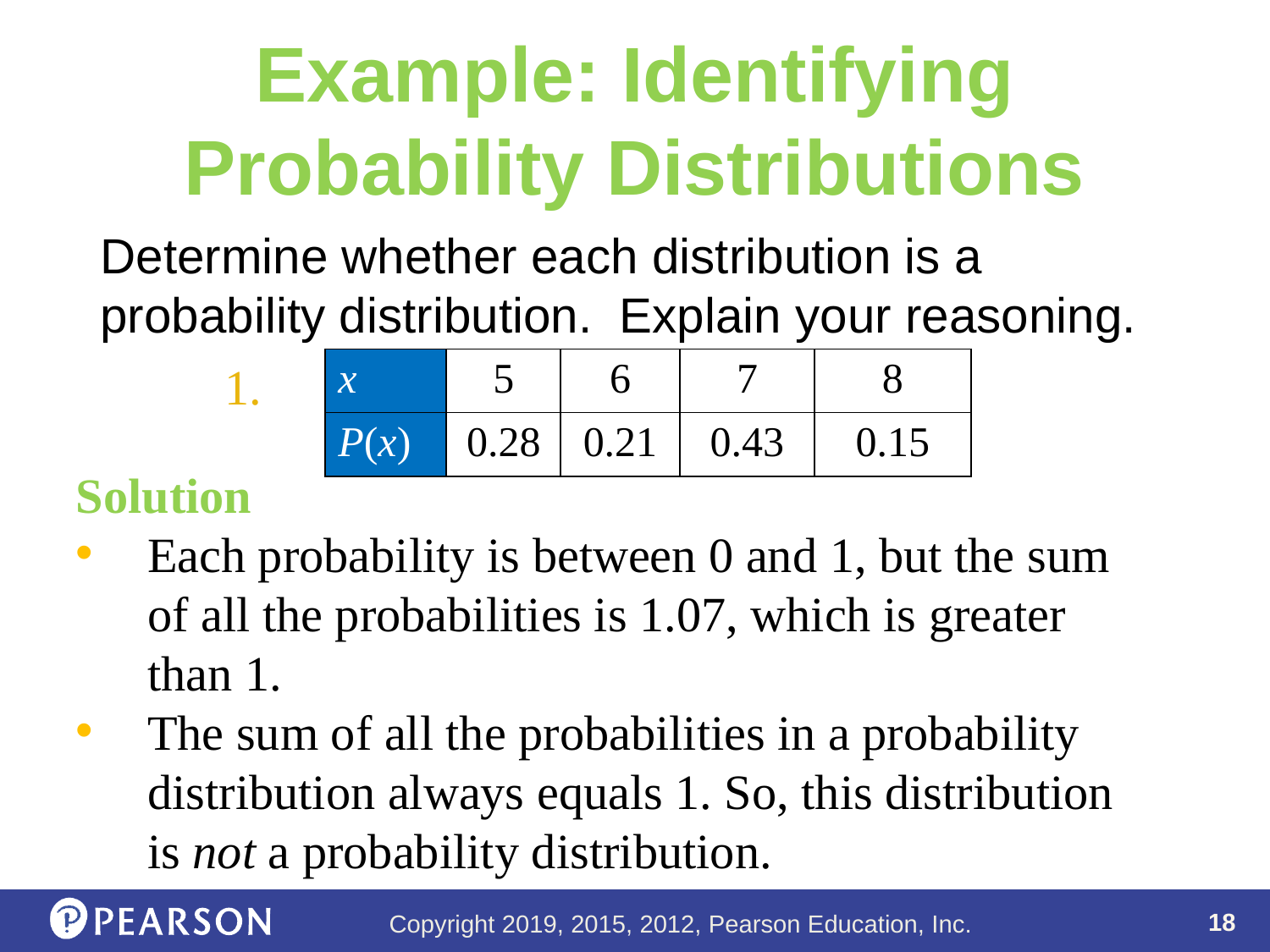

# Example: Identifying Probability Distributions
Determine whether each distribution is a probability distribution.  Explain your reasoning.

| x | 5 | 6 | 7 | 8 |
| --- | --- | --- | --- | --- |
| P(x) | 0.28 | 0.21 | 0.43 | 0.15 |
Solution
Each probability is between 0 and 1, but the sum of all the probabilities is 1.07, which is greater than 1.
The sum of all the probabilities in a probability distribution always equals 1. So, this distribution is not a probability distribution.